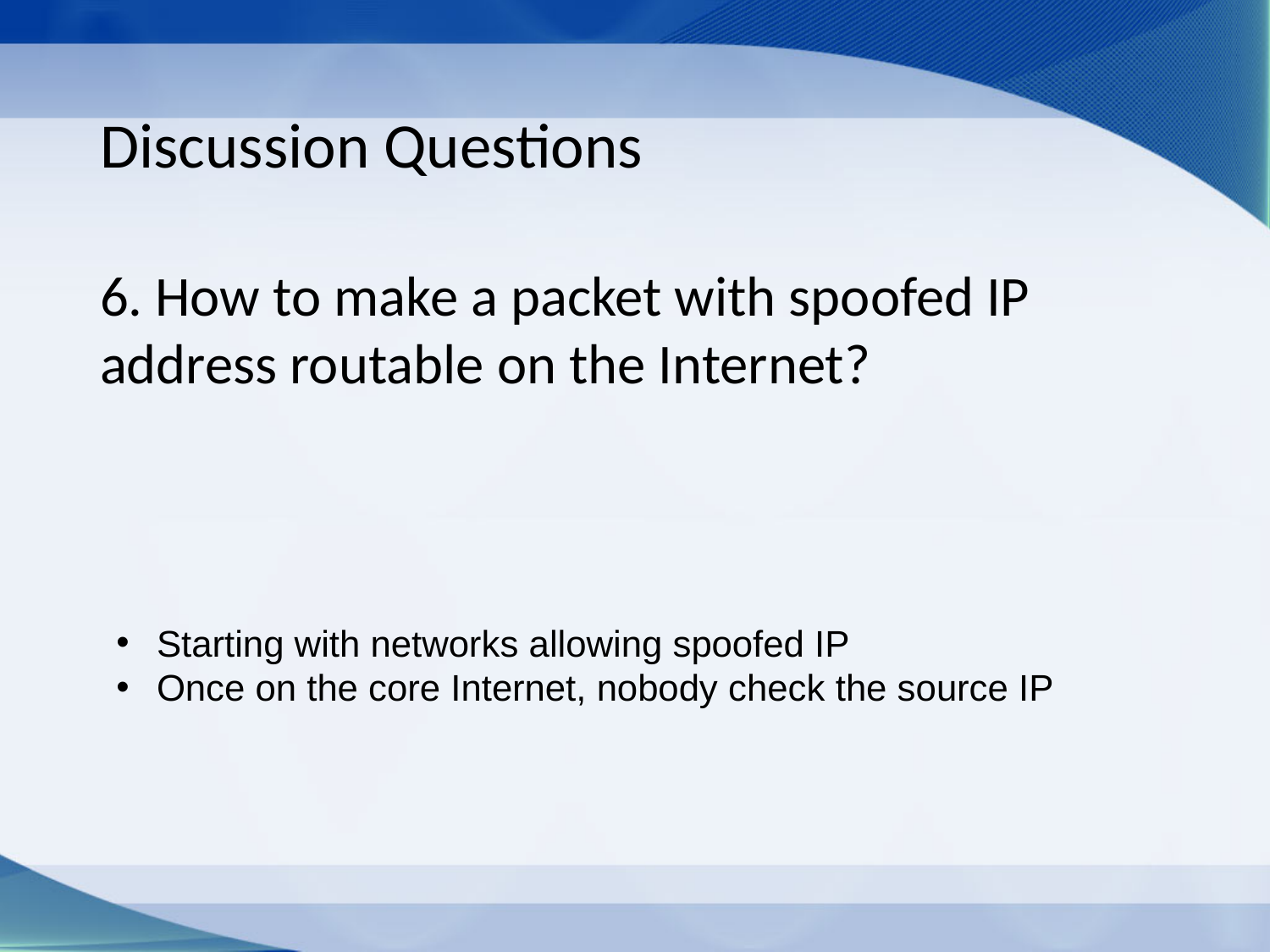

# Discussion Questions
6. How to make a packet with spoofed IP address routable on the Internet?

 Starting with networks allowing spoofed IP
 Once on the core Internet, nobody check the source IP